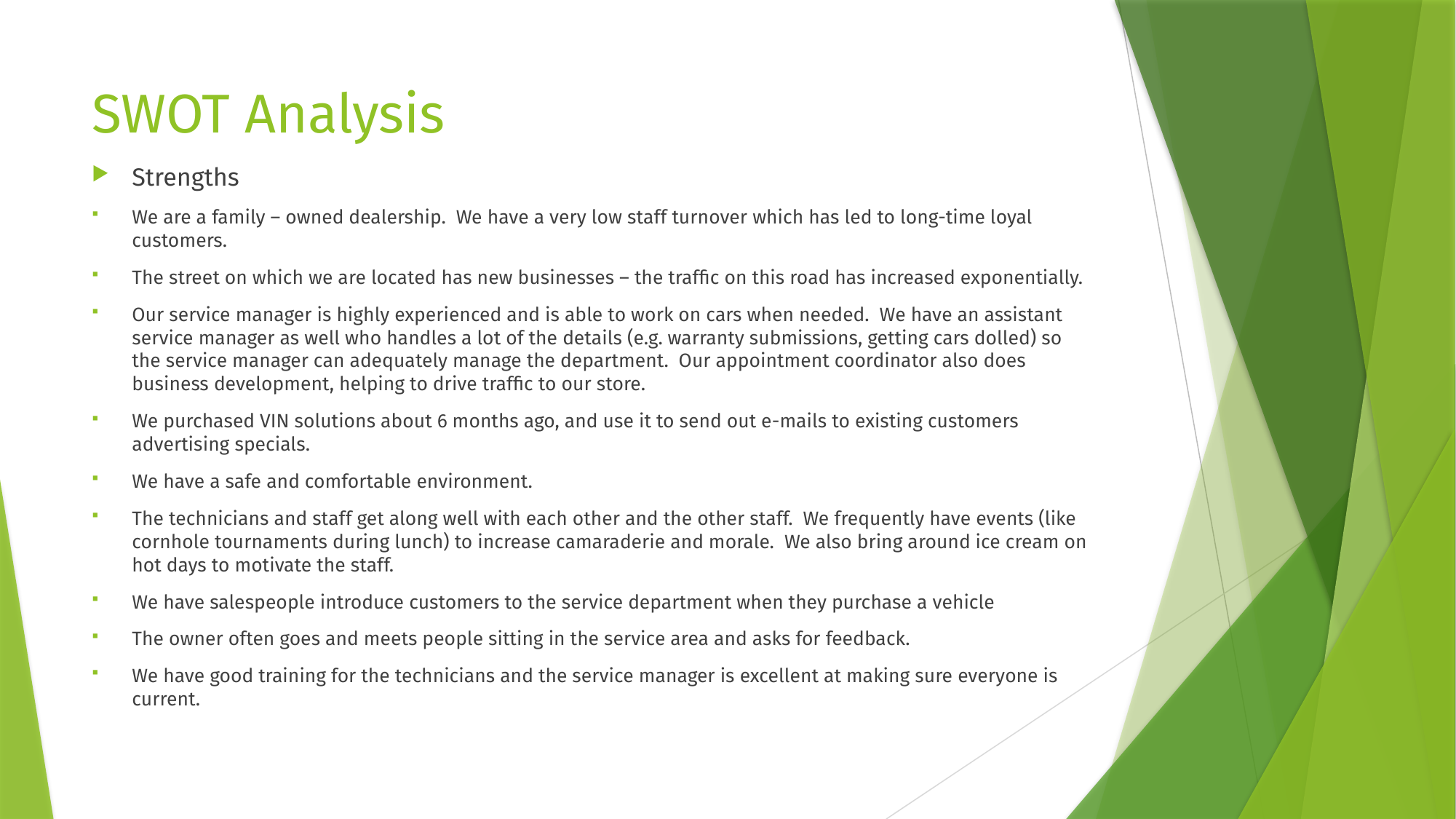

# SWOT Analysis
Strengths
We are a family – owned dealership.  We have a very low staff turnover which has led to long-time loyal customers.
The street on which we are located has new businesses – the traffic on this road has increased exponentially.
Our service manager is highly experienced and is able to work on cars when needed.  We have an assistant service manager as well who handles a lot of the details (e.g. warranty submissions, getting cars dolled) so the service manager can adequately manage the department.  Our appointment coordinator also does business development, helping to drive traffic to our store.
We purchased VIN solutions about 6 months ago, and use it to send out e-mails to existing customers advertising specials.
We have a safe and comfortable environment.
The technicians and staff get along well with each other and the other staff.  We frequently have events (like cornhole tournaments during lunch) to increase camaraderie and morale.  We also bring around ice cream on hot days to motivate the staff.
We have salespeople introduce customers to the service department when they purchase a vehicle
The owner often goes and meets people sitting in the service area and asks for feedback.
We have good training for the technicians and the service manager is excellent at making sure everyone is current.